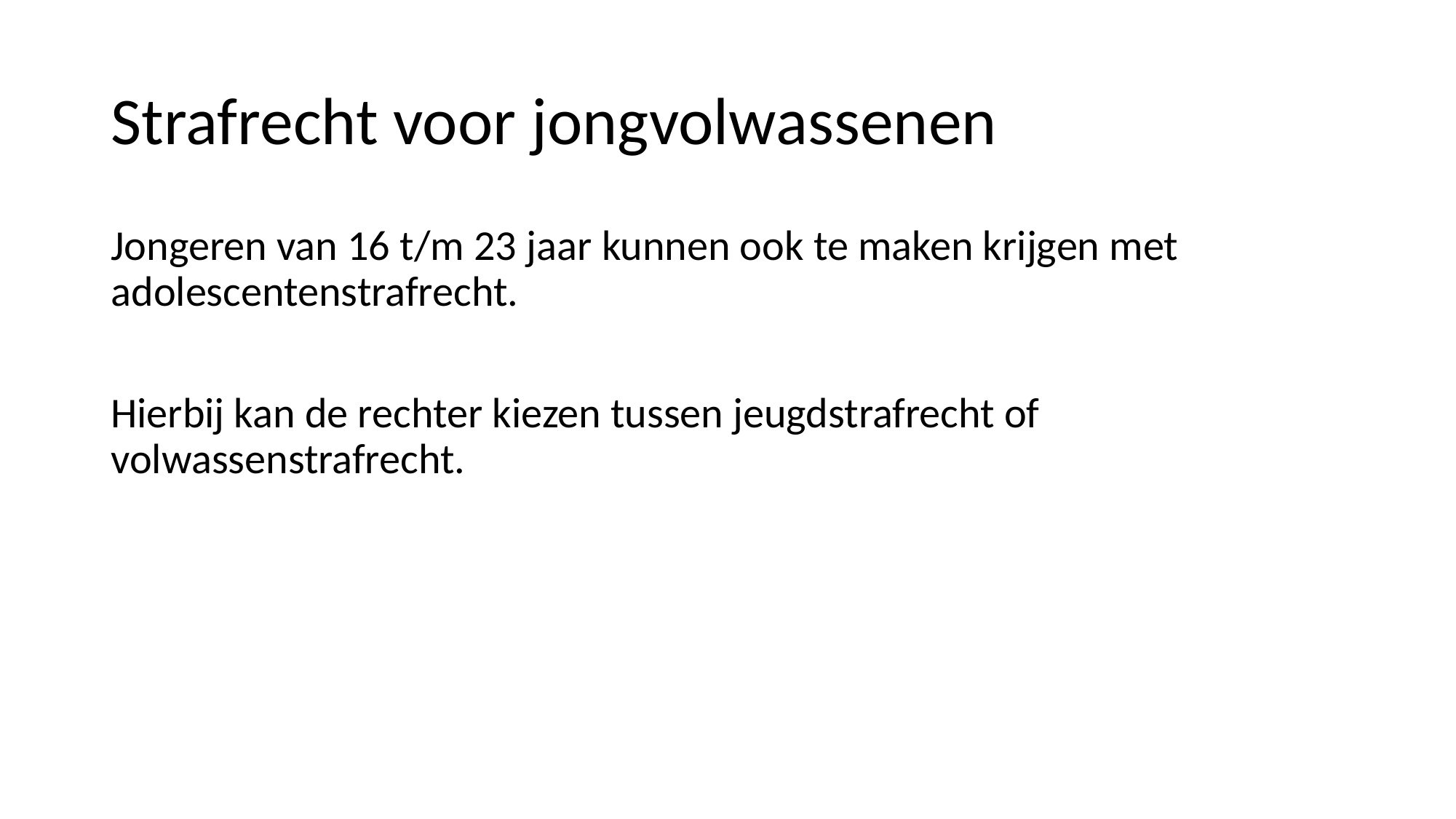

# Strafrecht voor jongvolwassenen
Jongeren van 16 t/m 23 jaar kunnen ook te maken krijgen met adolescentenstrafrecht.

Hierbij kan de rechter kiezen tussen jeugdstrafrecht of volwassenstrafrecht.